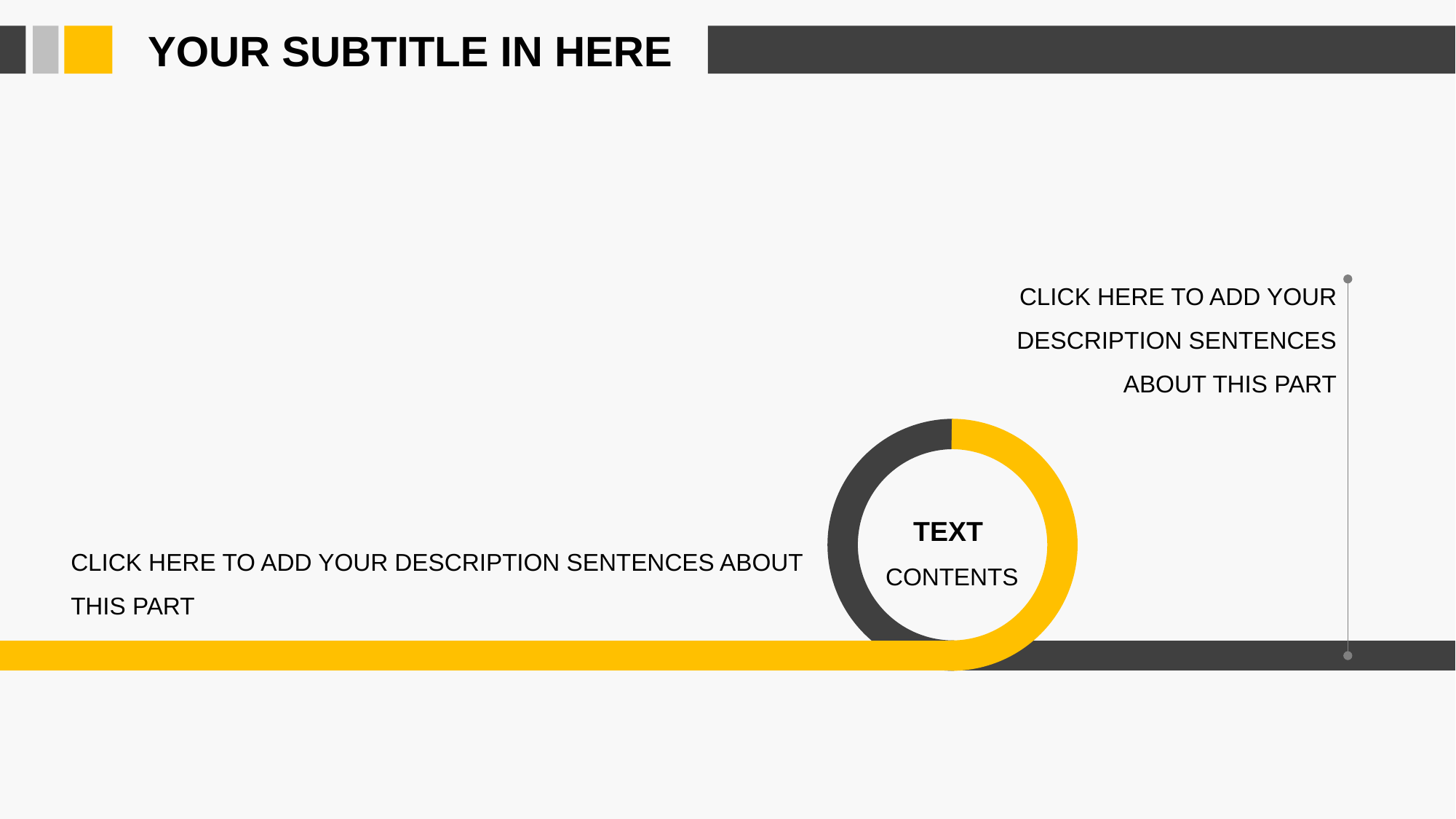

YOUR SUBTITLE IN HERE

CLICK HERE TO ADD YOUR DESCRIPTION SENTENCES ABOUT THIS PART

TEXT
CONTENTS
CLICK HERE TO ADD YOUR DESCRIPTION SENTENCES ABOUT THIS PART